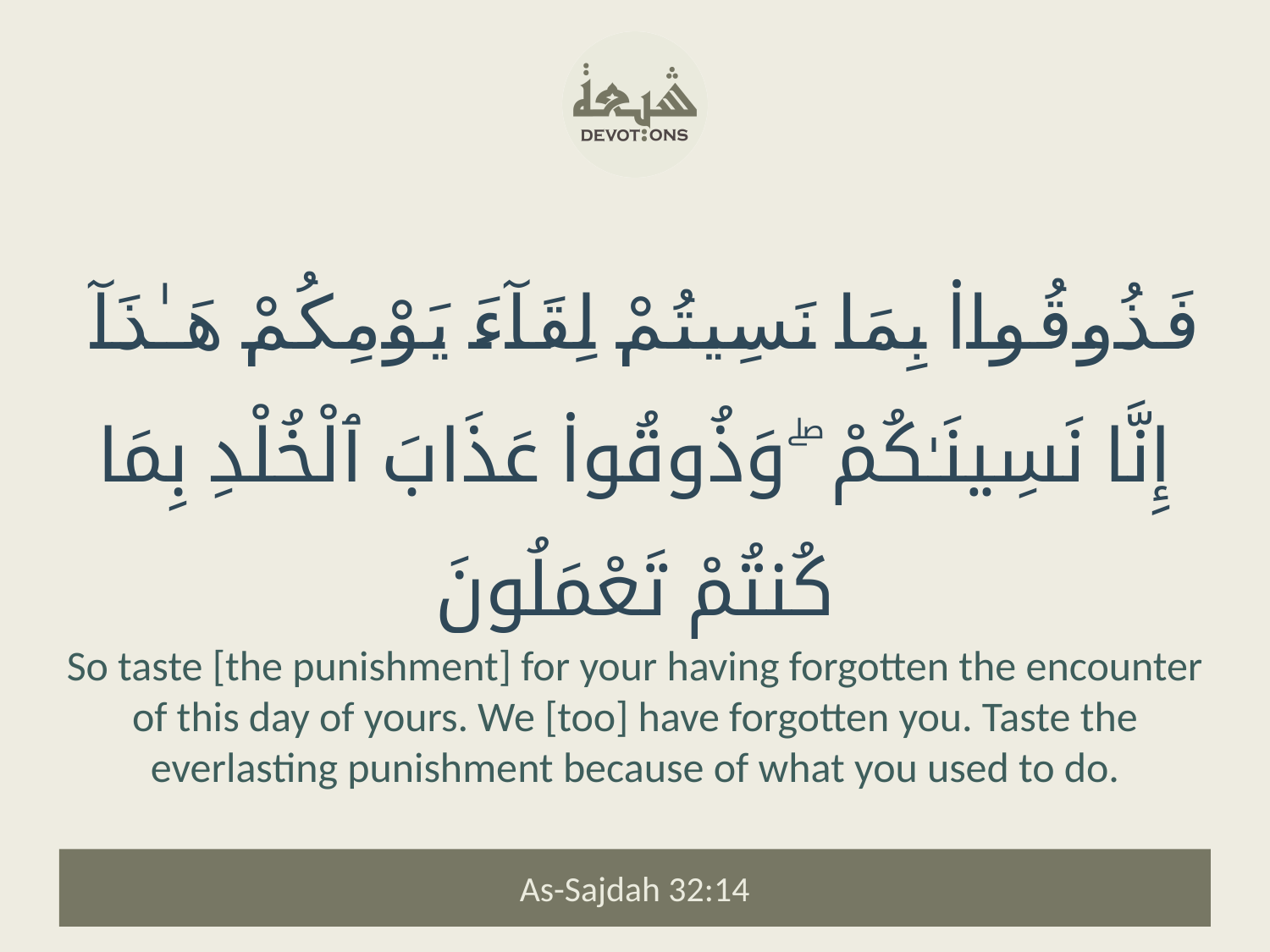

فَذُوقُوا۟ بِمَا نَسِيتُمْ لِقَآءَ يَوْمِكُمْ هَـٰذَآ إِنَّا نَسِينَـٰكُمْ ۖ وَذُوقُوا۟ عَذَابَ ٱلْخُلْدِ بِمَا كُنتُمْ تَعْمَلُونَ
So taste [the punishment] for your having forgotten the encounter of this day of yours. We [too] have forgotten you. Taste the everlasting punishment because of what you used to do.
As-Sajdah 32:14